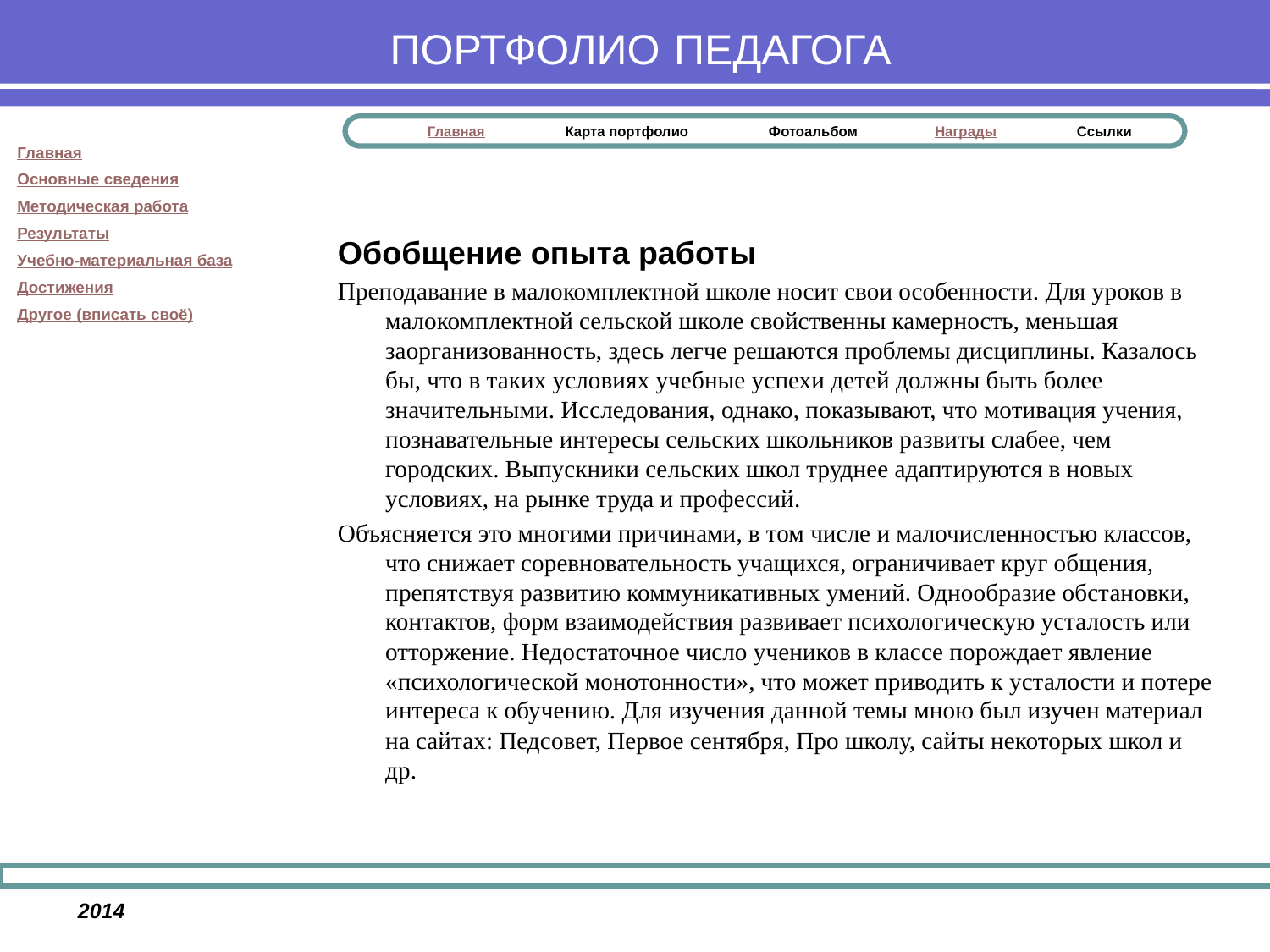

# ПОРТФОЛИО ПЕДАГОГА
Обобщение опыта работы
Преподавание в малокомплектной школе носит свои особенности. Для уроков в малокомплектной сельской школе свойственны камерность, меньшая заорганизованность, здесь легче решаются проблемы дисциплины. Казалось бы, что в таких условиях учебные успехи детей должны быть более значительными. Исследования, однако, показывают, что мотивация учения, познавательные интересы сельских школьников развиты слабее, чем городских. Выпускники сельских школ труднее адаптируются в новых условиях, на рынке труда и профессий.
Объясняется это многими причинами, в том числе и малочисленностью классов, что снижает соревновательность учащихся, ограничивает круг общения, препятствуя развитию коммуникативных умений. Однообразие обстановки, контактов, форм взаимодействия развивает психологическую усталость или отторжение. Недостаточное число учеников в классе порождает явление «психологической монотонности», что может приводить к усталости и потере интереса к обучению. Для изучения данной темы мною был изучен материал на сайтах: Педсовет, Первое сентября, Про школу, сайты некоторых школ и др.
2014